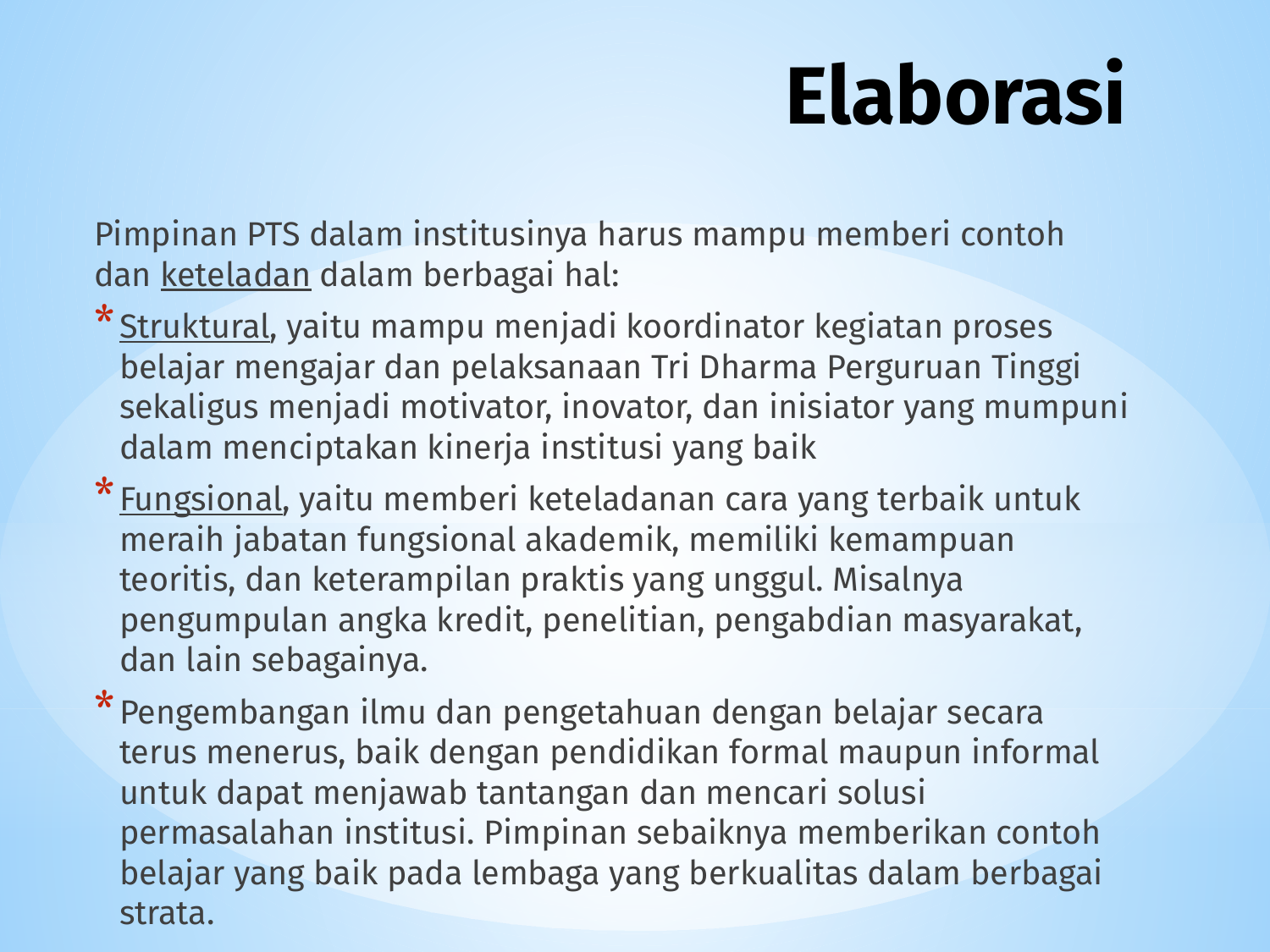

# Elaborasi
Pimpinan PTS dalam institusinya harus mampu memberi contoh dan keteladan dalam berbagai hal:
Struktural, yaitu mampu menjadi koordinator kegiatan proses belajar mengajar dan pelaksanaan Tri Dharma Perguruan Tinggi sekaligus menjadi motivator, inovator, dan inisiator yang mumpuni dalam menciptakan kinerja institusi yang baik
Fungsional, yaitu memberi keteladanan cara yang terbaik untuk meraih jabatan fungsional akademik, memiliki kemampuan teoritis, dan keterampilan praktis yang unggul. Misalnya pengumpulan angka kredit, penelitian, pengabdian masyarakat, dan lain sebagainya.
Pengembangan ilmu dan pengetahuan dengan belajar secara terus menerus, baik dengan pendidikan formal maupun informal untuk dapat menjawab tantangan dan mencari solusi permasalahan institusi. Pimpinan sebaiknya memberikan contoh belajar yang baik pada lembaga yang berkualitas dalam berbagai strata.